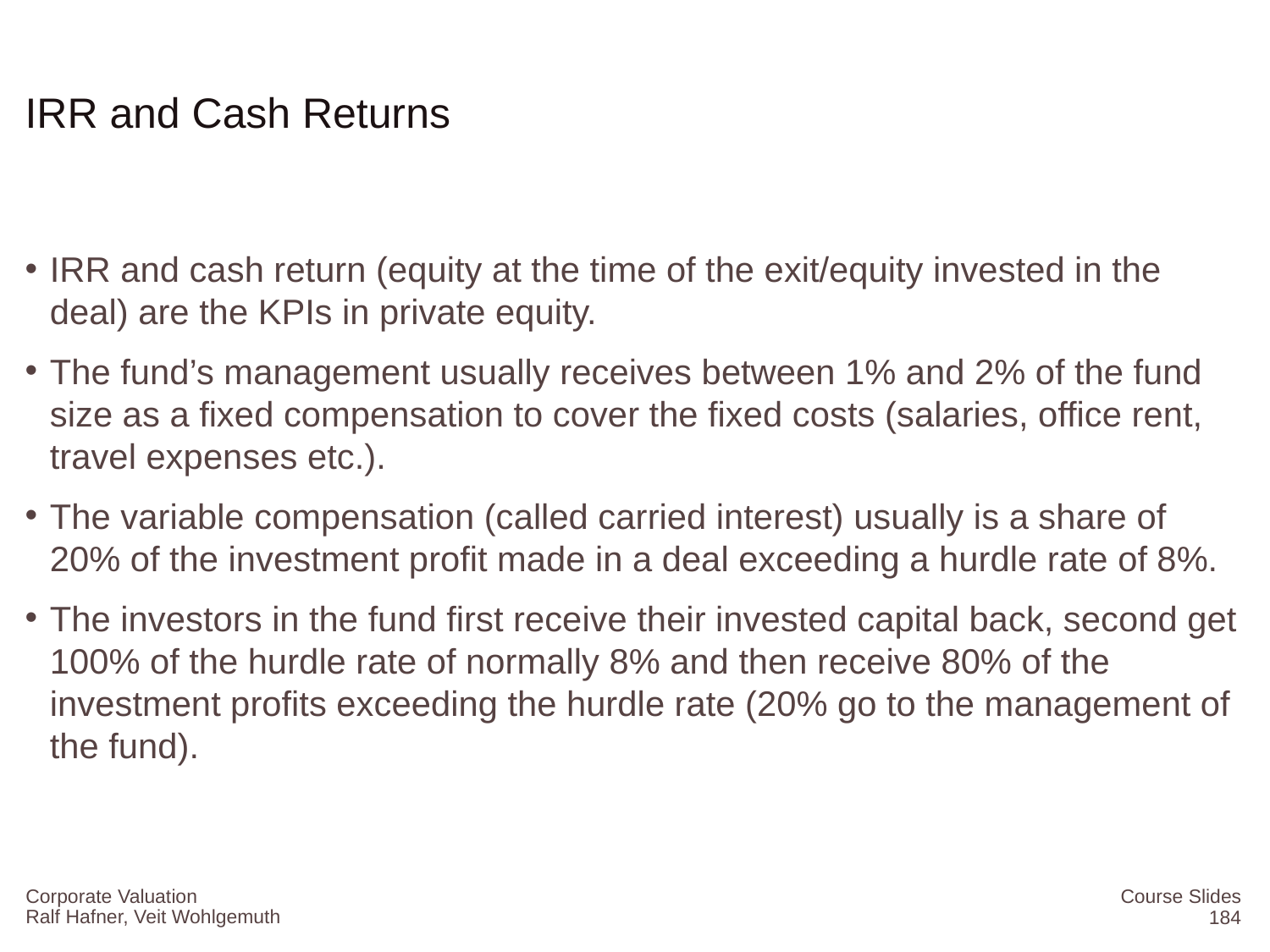

# IRR and Cash Returns
IRR and cash return (equity at the time of the exit/equity invested in the deal) are the KPIs in private equity.
The fund’s management usually receives between 1% and 2% of the fund size as a fixed compensation to cover the fixed costs (salaries, office rent, travel expenses etc.).
The variable compensation (called carried interest) usually is a share of 20% of the investment profit made in a deal exceeding a hurdle rate of 8%.
The investors in the fund first receive their invested capital back, second get 100% of the hurdle rate of normally 8% and then receive 80% of the investment profits exceeding the hurdle rate (20% go to the management of the fund).

Corporate Valuation
Course Slides
184